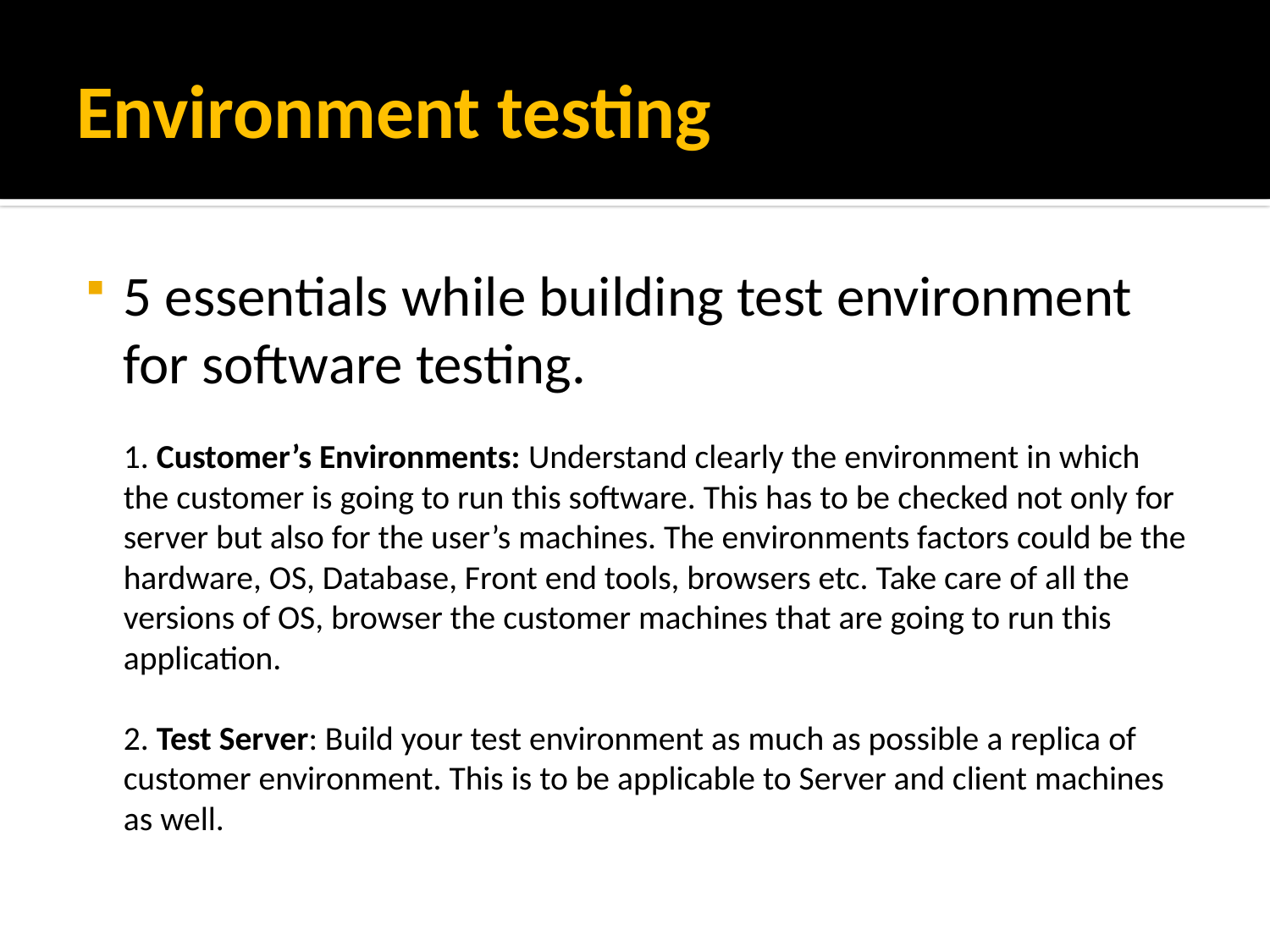

# Environment testing
5 essentials while building test environment for software testing.

	1. Customer’s Environments: Understand clearly the environment in which the customer is going to run this software. This has to be checked not only for server but also for the user’s machines. The environments factors could be the hardware, OS, Database, Front end tools, browsers etc. Take care of all the versions of OS, browser the customer machines that are going to run this application.
2. Test Server: Build your test environment as much as possible a replica of customer environment. This is to be applicable to Server and client machines as well.